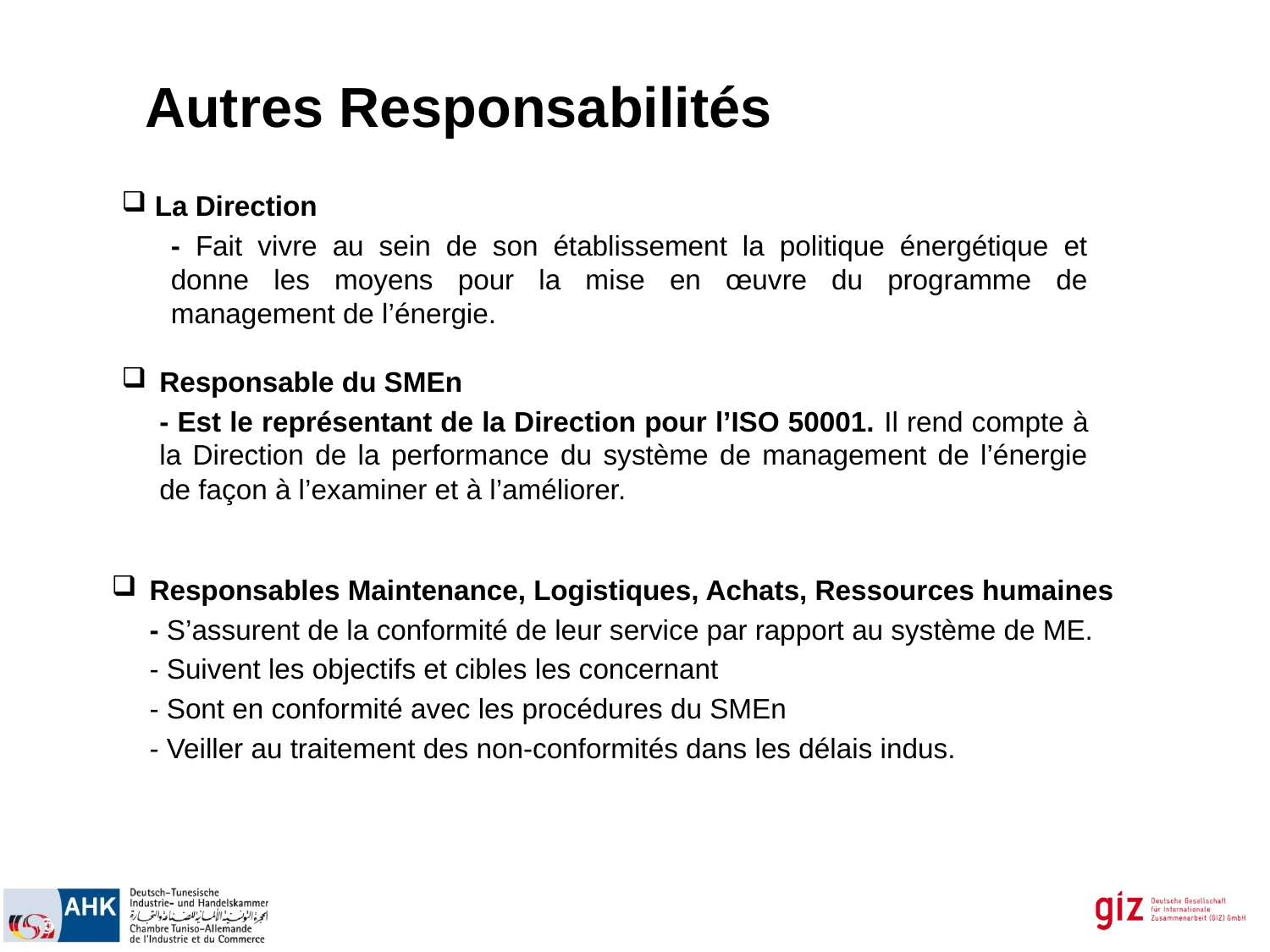

Autres Responsabilités
 La Direction
	- Fait vivre au sein de son établissement la politique énergétique et donne les moyens pour la mise en œuvre du programme de management de l’énergie.
Responsable du SMEn
	- Est le représentant de la Direction pour l’ISO 50001. Il rend compte à la Direction de la performance du système de management de l’énergie de façon à l’examiner et à l’améliorer.
Responsables Maintenance, Logistiques, Achats, Ressources humaines
	- S’assurent de la conformité de leur service par rapport au système de ME.
	- Suivent les objectifs et cibles les concernant
	- Sont en conformité avec les procédures du SMEn
	- Veiller au traitement des non-conformités dans les délais indus.